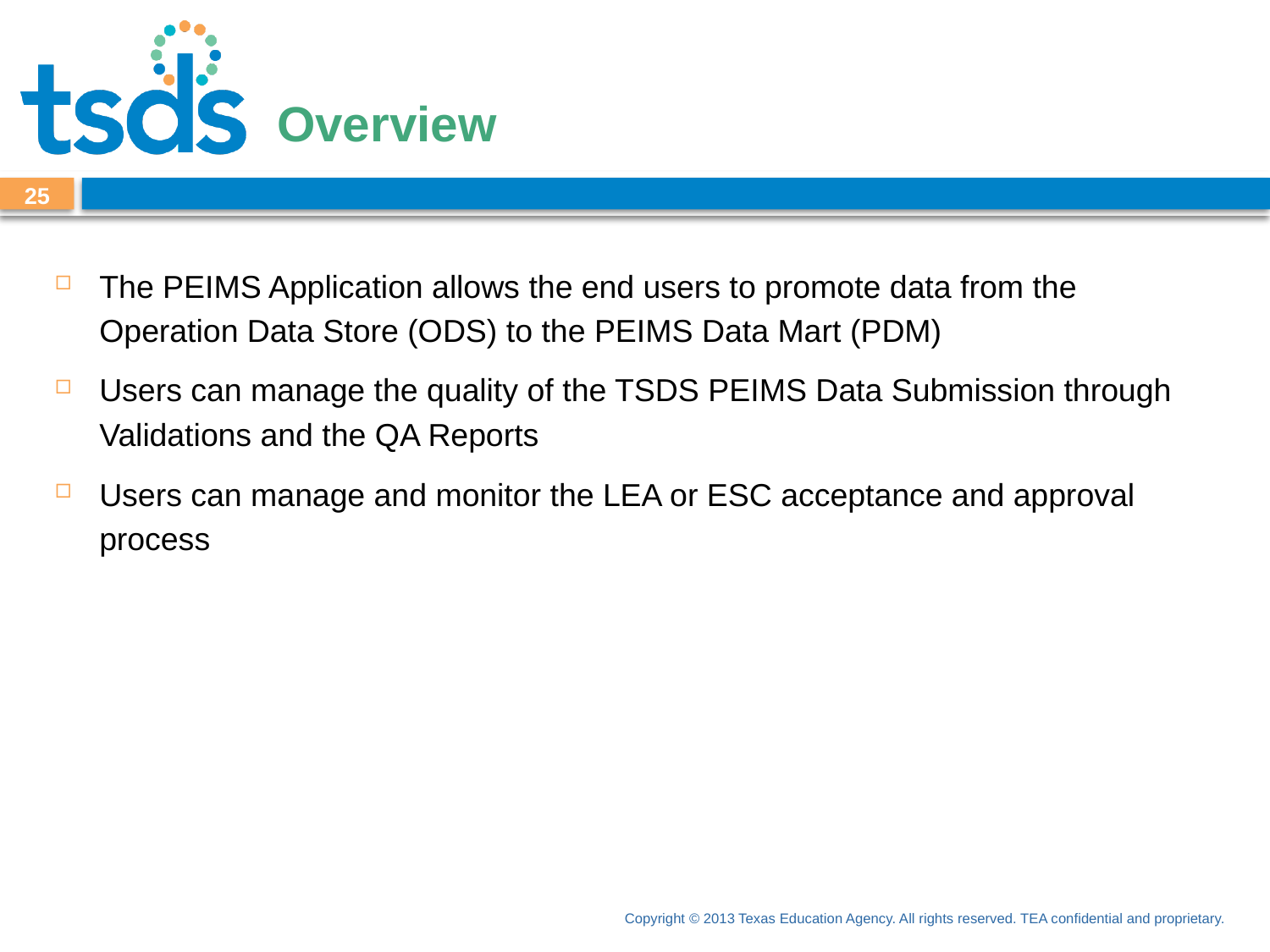

# Overview
25
The PEIMS Application allows the end users to promote data from the Operation Data Store (ODS) to the PEIMS Data Mart (PDM)
Users can manage the quality of the TSDS PEIMS Data Submission through Validations and the QA Reports
Users can manage and monitor the LEA or ESC acceptance and approval process